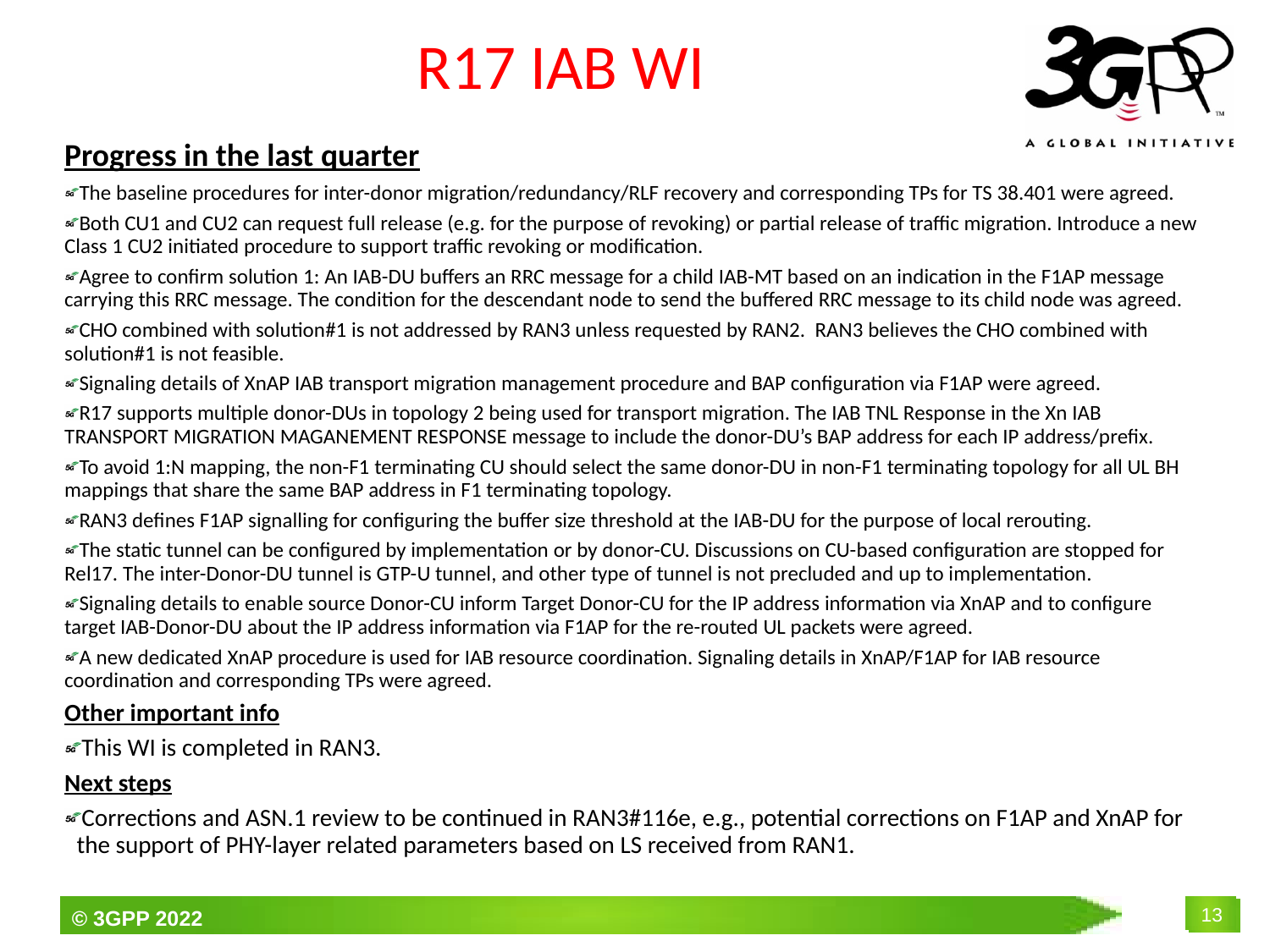

# R17 IAB WI
Progress in the last quarter
The baseline procedures for inter-donor migration/redundancy/RLF recovery and corresponding TPs for TS 38.401 were agreed.
Both CU1 and CU2 can request full release (e.g. for the purpose of revoking) or partial release of traffic migration. Introduce a new Class 1 CU2 initiated procedure to support traffic revoking or modification.
Agree to confirm solution 1: An IAB-DU buffers an RRC message for a child IAB-MT based on an indication in the F1AP message carrying this RRC message. The condition for the descendant node to send the buffered RRC message to its child node was agreed.
CHO combined with solution#1 is not addressed by RAN3 unless requested by RAN2.  RAN3 believes the CHO combined with solution#1 is not feasible.
Signaling details of XnAP IAB transport migration management procedure and BAP configuration via F1AP were agreed.
R17 supports multiple donor-DUs in topology 2 being used for transport migration. The IAB TNL Response in the Xn IAB TRANSPORT MIGRATION MAGANEMENT RESPONSE message to include the donor-DU’s BAP address for each IP address/prefix.
To avoid 1:N mapping, the non-F1 terminating CU should select the same donor-DU in non-F1 terminating topology for all UL BH mappings that share the same BAP address in F1 terminating topology.
RAN3 defines F1AP signalling for configuring the buffer size threshold at the IAB-DU for the purpose of local rerouting.
The static tunnel can be configured by implementation or by donor-CU. Discussions on CU-based configuration are stopped for Rel17. The inter-Donor-DU tunnel is GTP-U tunnel, and other type of tunnel is not precluded and up to implementation.
Signaling details to enable source Donor-CU inform Target Donor-CU for the IP address information via XnAP and to configure target IAB-Donor-DU about the IP address information via F1AP for the re-routed UL packets were agreed.
A new dedicated XnAP procedure is used for IAB resource coordination. Signaling details in XnAP/F1AP for IAB resource coordination and corresponding TPs were agreed.
Other important info
This WI is completed in RAN3.
Next steps
Corrections and ASN.1 review to be continued in RAN3#116e, e.g., potential corrections on F1AP and XnAP for the support of PHY-layer related parameters based on LS received from RAN1.

13